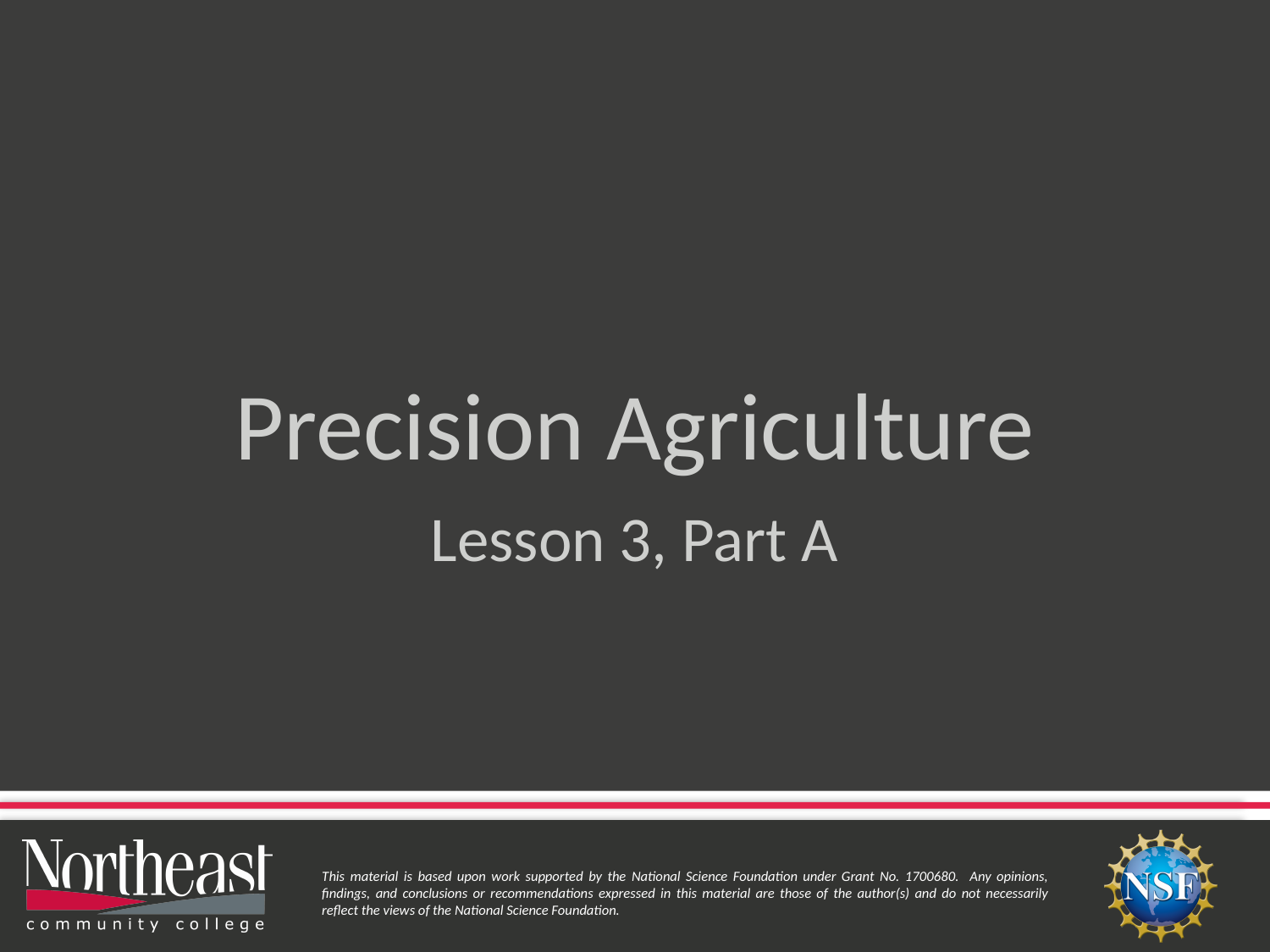

# Precision Agriculture
Lesson 3, Part A